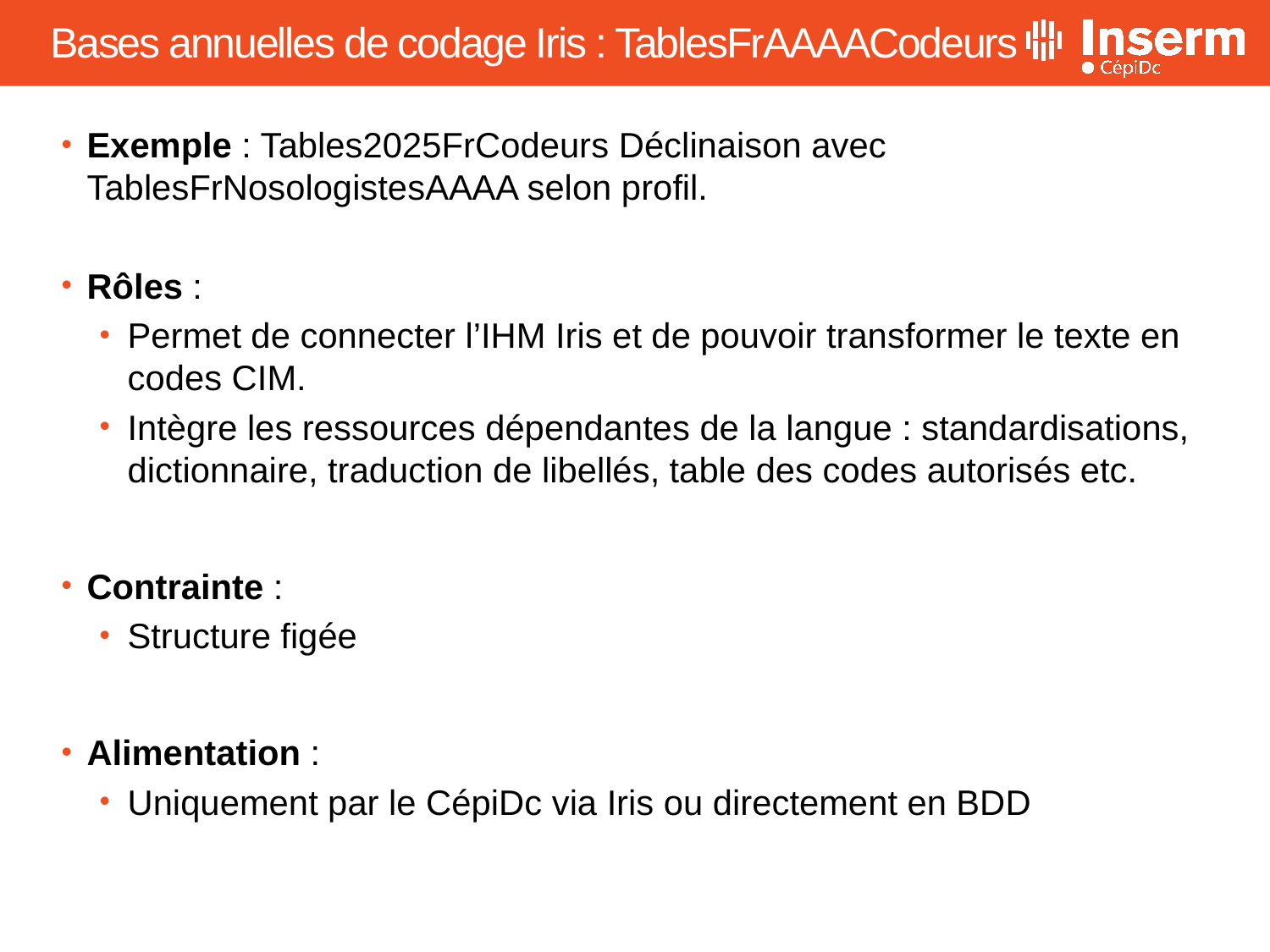

# Bases annuelles de codage Iris : TablesFrAAAACodeurs
Exemple : Tables2025FrCodeurs Déclinaison avec TablesFrNosologistesAAAA selon profil.

Rôles :
Permet de connecter l’IHM Iris et de pouvoir transformer le texte en codes CIM.
Intègre les ressources dépendantes de la langue : standardisations, dictionnaire, traduction de libellés, table des codes autorisés etc.

Contrainte :
Structure figée

Alimentation :
Uniquement par le CépiDc via Iris ou directement en BDD